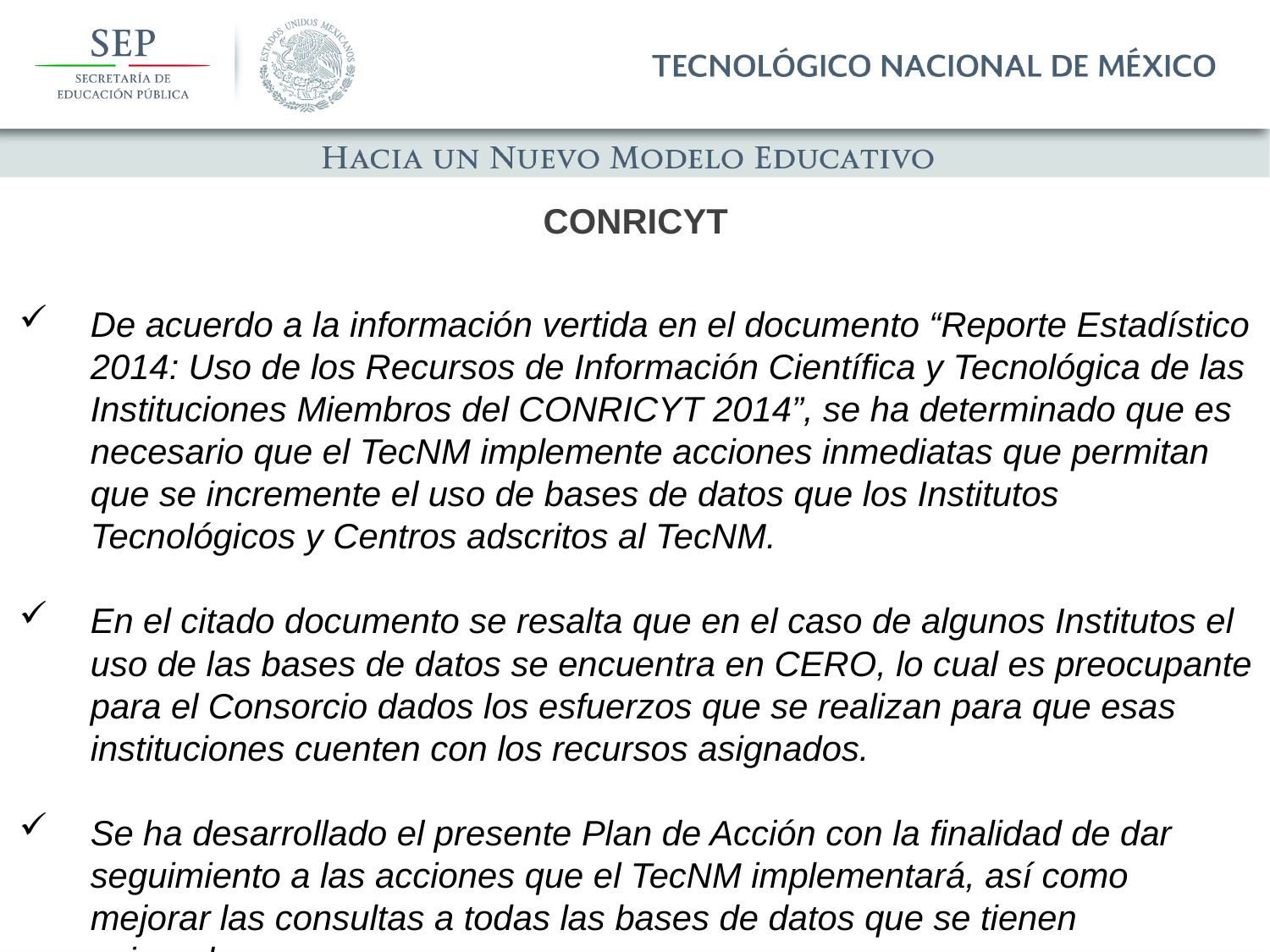

CONRICYT
De acuerdo a la información vertida en el documento “Reporte Estadístico 2014: Uso de los Recursos de Información Científica y Tecnológica de las Instituciones Miembros del CONRICYT 2014”, se ha determinado que es necesario que el TecNM implemente acciones inmediatas que permitan que se incremente el uso de bases de datos que los Institutos Tecnológicos y Centros adscritos al TecNM.

En el citado documento se resalta que en el caso de algunos Institutos el uso de las bases de datos se encuentra en CERO, lo cual es preocupante para el Consorcio dados los esfuerzos que se realizan para que esas instituciones cuenten con los recursos asignados.

Se ha desarrollado el presente Plan de Acción con la finalidad de dar seguimiento a las acciones que el TecNM implementará, así como mejorar las consultas a todas las bases de datos que se tienen asignadas.